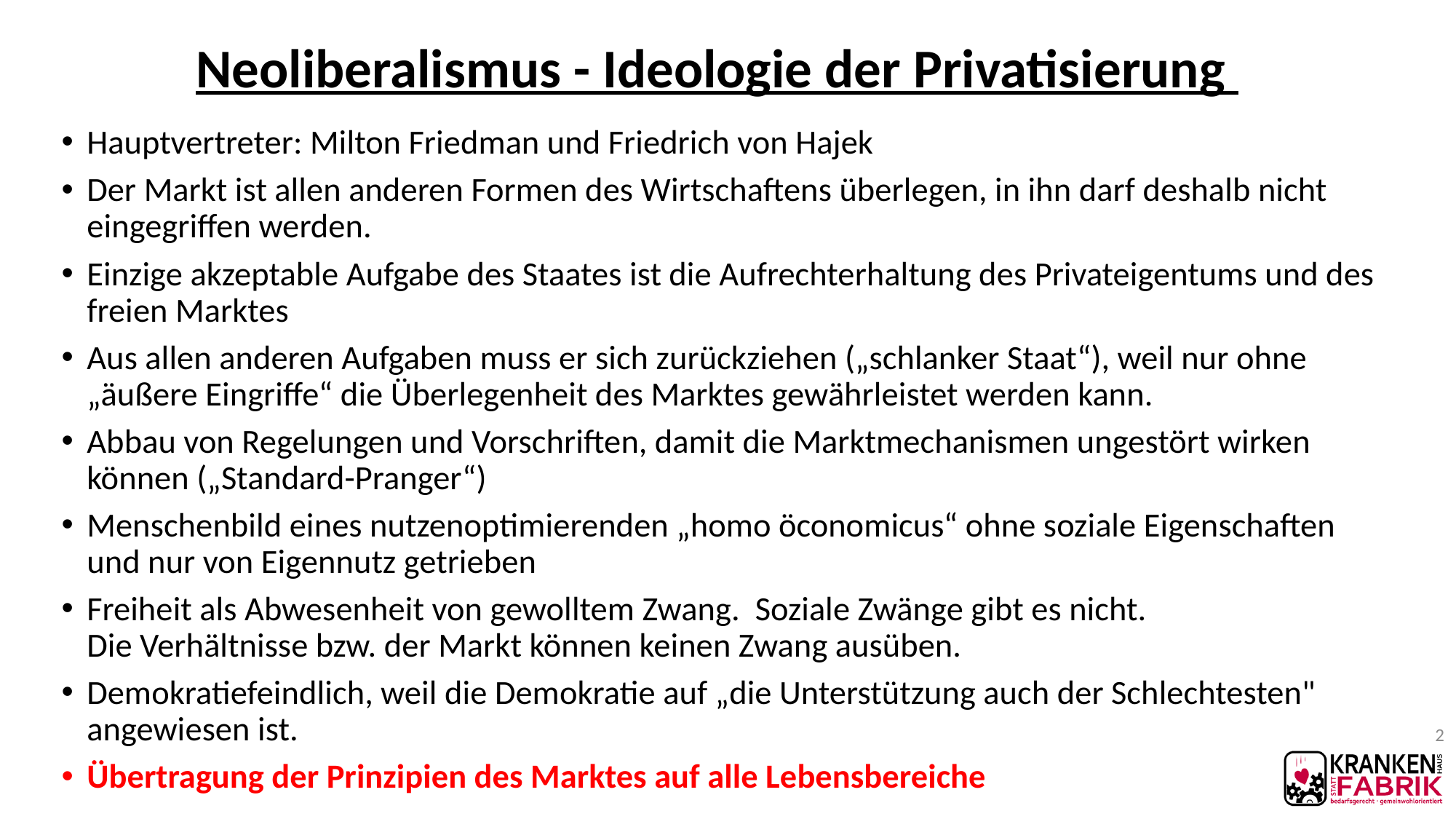

# Neoliberalismus - Ideologie der Privatisierung
Hauptvertreter: Milton Friedman und Friedrich von Hajek
Der Markt ist allen anderen Formen des Wirtschaftens überlegen, in ihn darf deshalb nicht eingegriffen werden.
Einzige akzeptable Aufgabe des Staates ist die Aufrechterhaltung des Privateigentums und des freien Marktes
Aus allen anderen Aufgaben muss er sich zurückziehen („schlanker Staat“), weil nur ohne „äußere Eingriffe“ die Überlegenheit des Marktes gewährleistet werden kann.
Abbau von Regelungen und Vorschriften, damit die Marktmechanismen ungestört wirken können („Standard-Pranger“)
Menschenbild eines nutzenoptimierenden „homo öconomicus“ ohne soziale Eigenschaften und nur von Eigennutz getrieben
Freiheit als Abwesenheit von gewolltem Zwang.  Soziale Zwänge gibt es nicht.
Die Verhältnisse bzw. der Markt können keinen Zwang ausüben.
Demokratiefeindlich, weil die Demokratie auf „die Unterstützung auch der Schlechtesten" angewiesen ist.
Übertragung der Prinzipien des Marktes auf alle Lebensbereiche
2